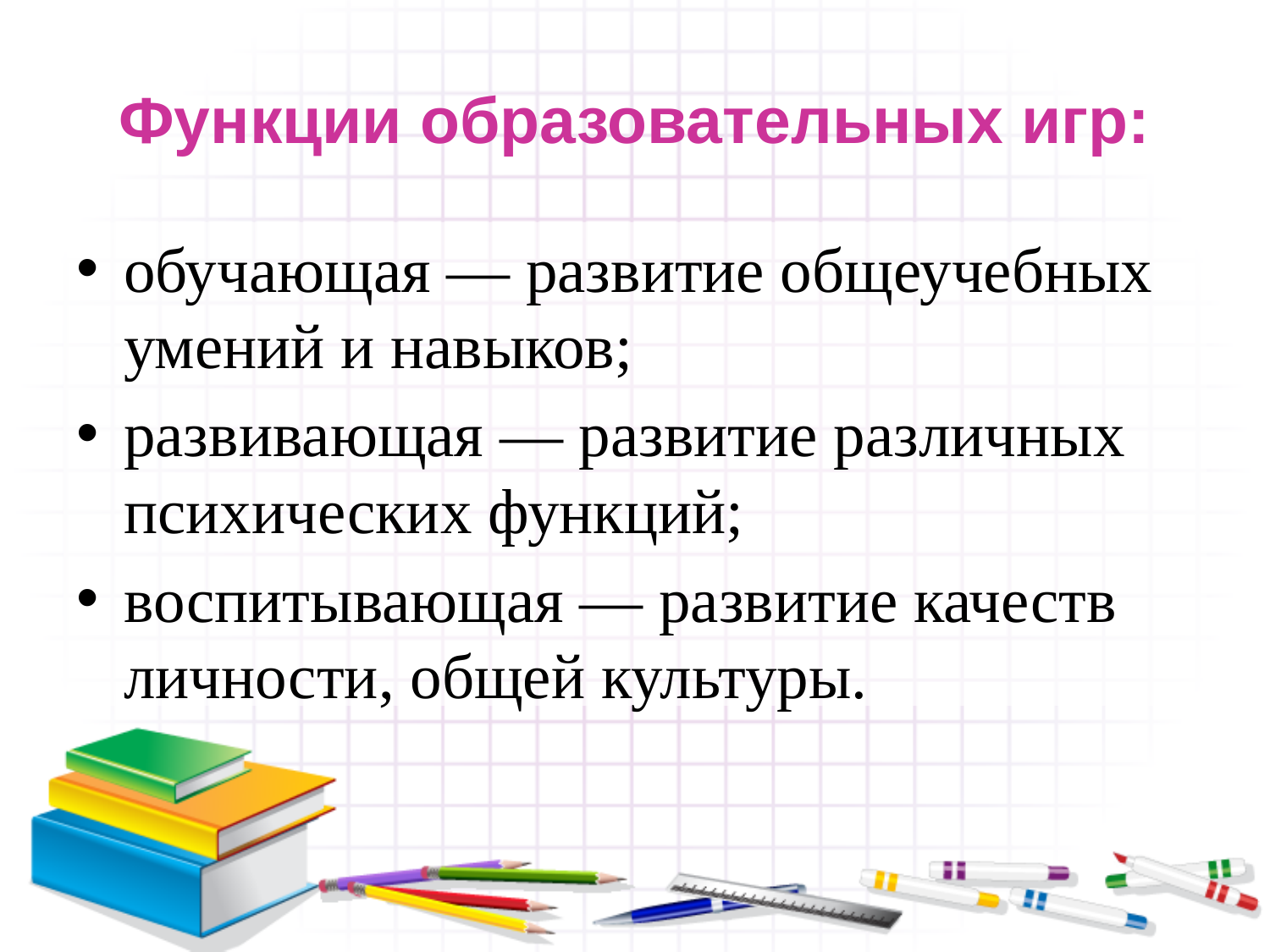

# Функции образовательных игр:
обучающая — развитие общеучебных умений и навыков;
развивающая — развитие различных психических функций;
воспитывающая — развитие качеств личности, общей культуры.